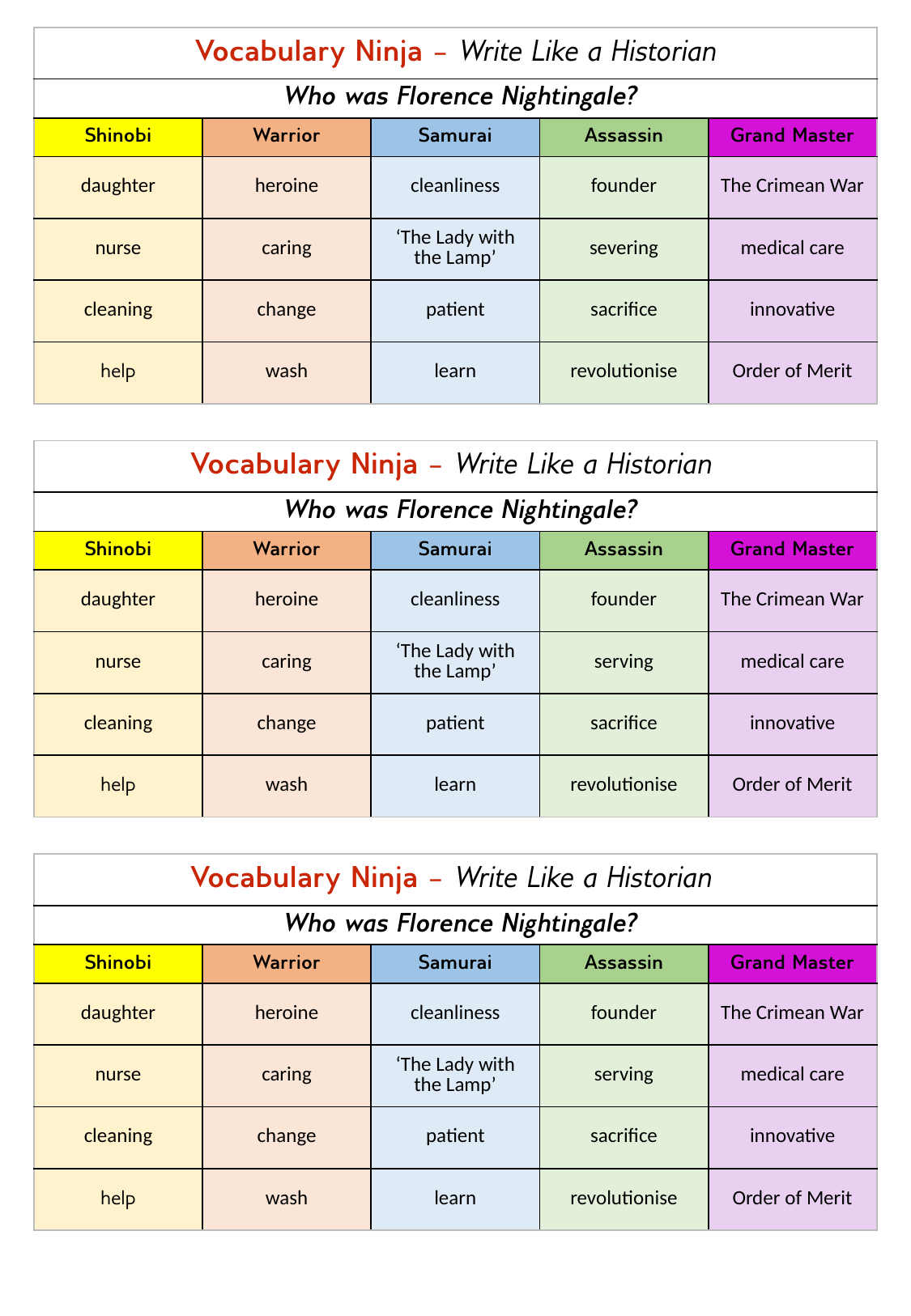

| Vocabulary Ninja – Write Like a Historian |  |  |  |  |
| --- | --- | --- | --- | --- |
| Who was Florence Nightingale? |  |  |  |  |
| Shinobi | Warrior | Samurai | Assassin | Grand Master |
| daughter | heroine | cleanliness | founder | The Crimean War |
| nurse | caring | ‘The Lady with the Lamp’ | severing | medical care |
| cleaning | change | patient | sacrifice | innovative |
| help | wash | learn | revolutionise | Order of Merit |
| Vocabulary Ninja – Write Like a Historian |  |  |  |  |
| --- | --- | --- | --- | --- |
| Who was Florence Nightingale? |  |  |  |  |
| Shinobi | Warrior | Samurai | Assassin | Grand Master |
| daughter | heroine | cleanliness | founder | The Crimean War |
| nurse | caring | ‘The Lady with the Lamp’ | serving | medical care |
| cleaning | change | patient | sacrifice | innovative |
| help | wash | learn | revolutionise | Order of Merit |
| Vocabulary Ninja – Write Like a Historian |  |  |  |  |
| --- | --- | --- | --- | --- |
| Who was Florence Nightingale? |  |  |  |  |
| Shinobi | Warrior | Samurai | Assassin | Grand Master |
| daughter | heroine | cleanliness | founder | The Crimean War |
| nurse | caring | ‘The Lady with the Lamp’ | serving | medical care |
| cleaning | change | patient | sacrifice | innovative |
| help | wash | learn | revolutionise | Order of Merit |